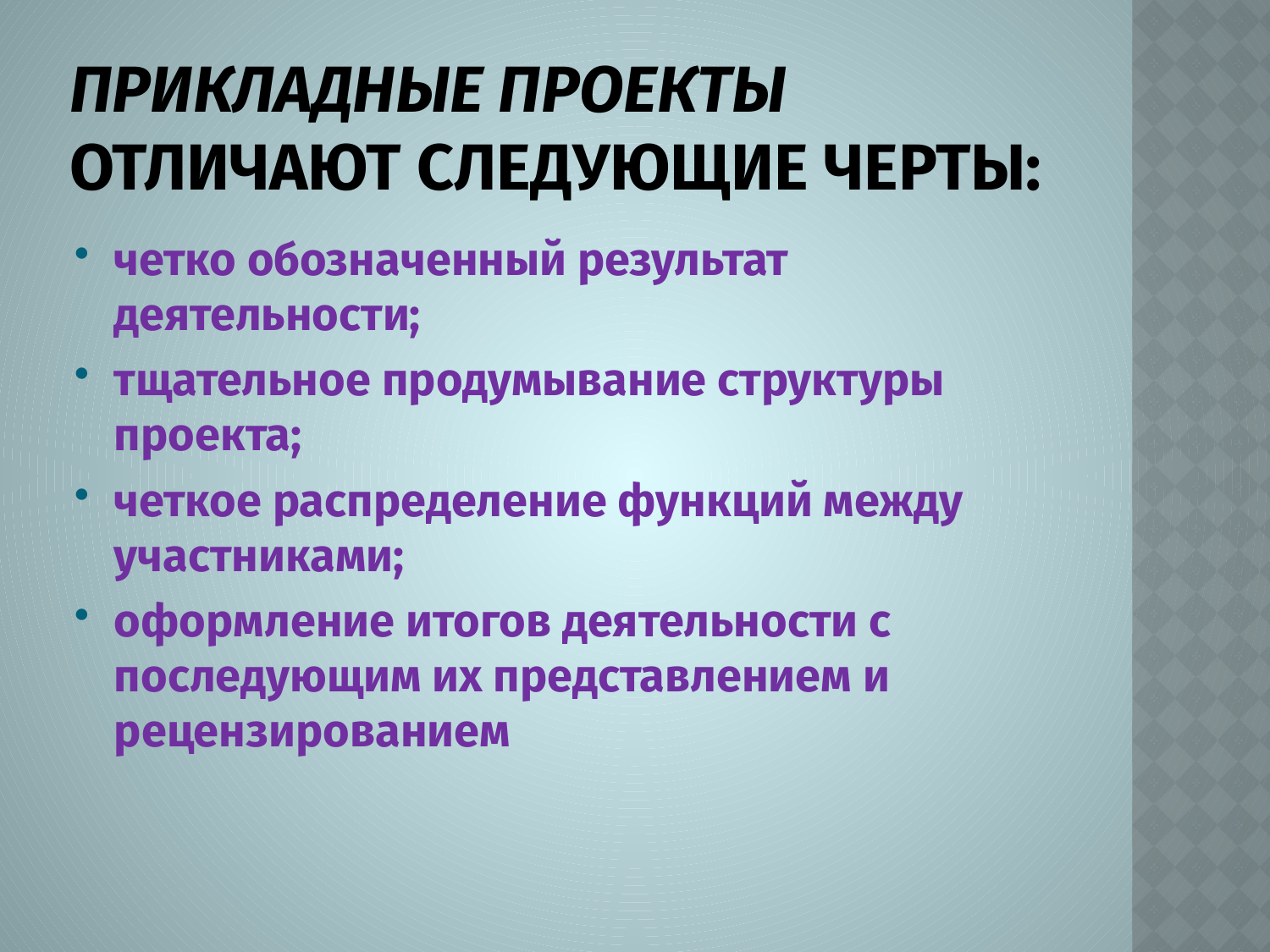

# Прикладные проекты отличают следующие черты:
четко обозначенный результат деятельности;
тщательное продумывание структуры проекта;
четкое распределение функций между участниками;
оформление итогов деятельности с последующим их представлением и рецензированием